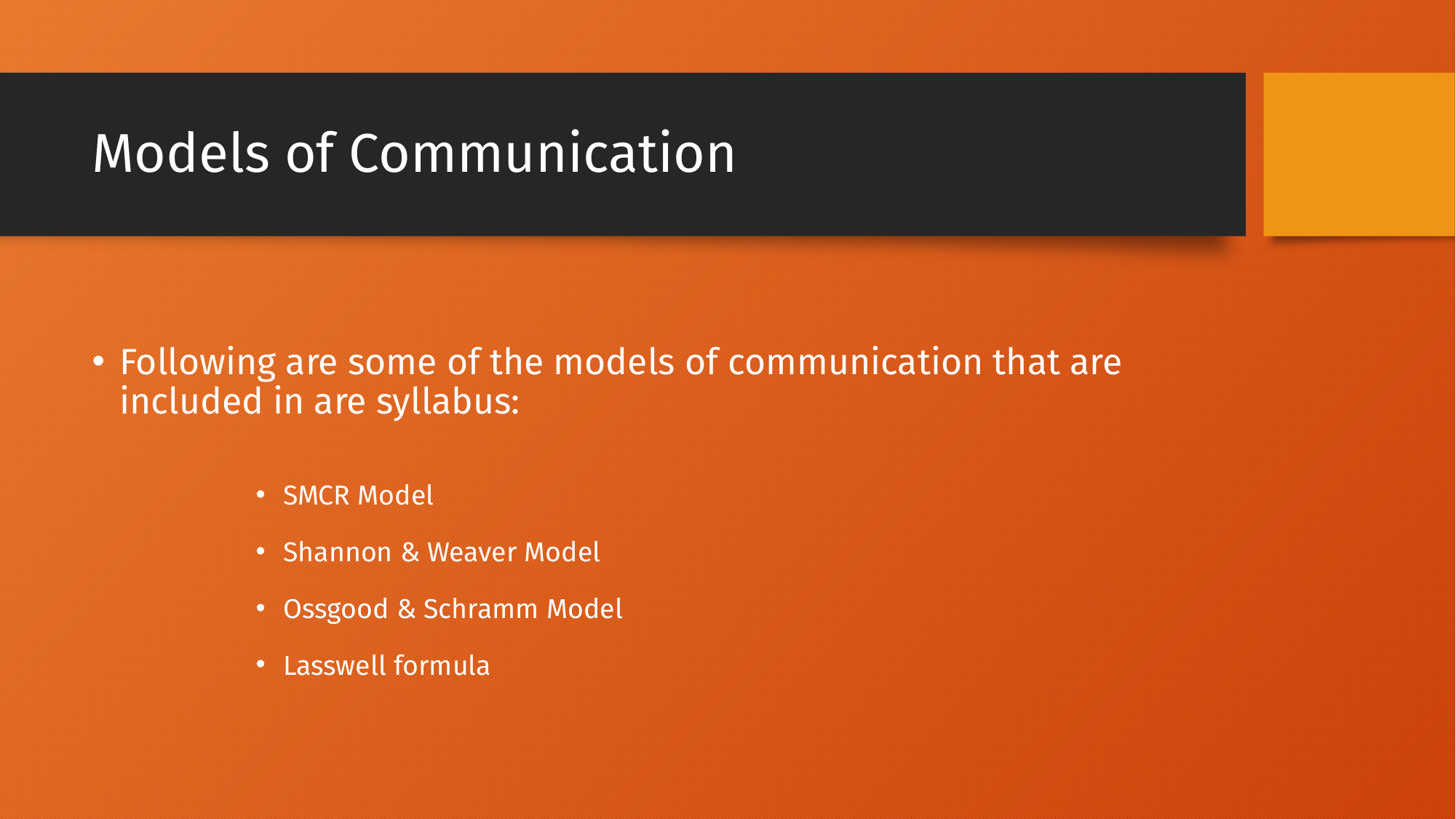

# Models of Communication

Following are some of the models of communication that are included in are syllabus:

SMCR Model
Shannon & Weaver Model
Ossgood & Schramm Model
Lasswell formula